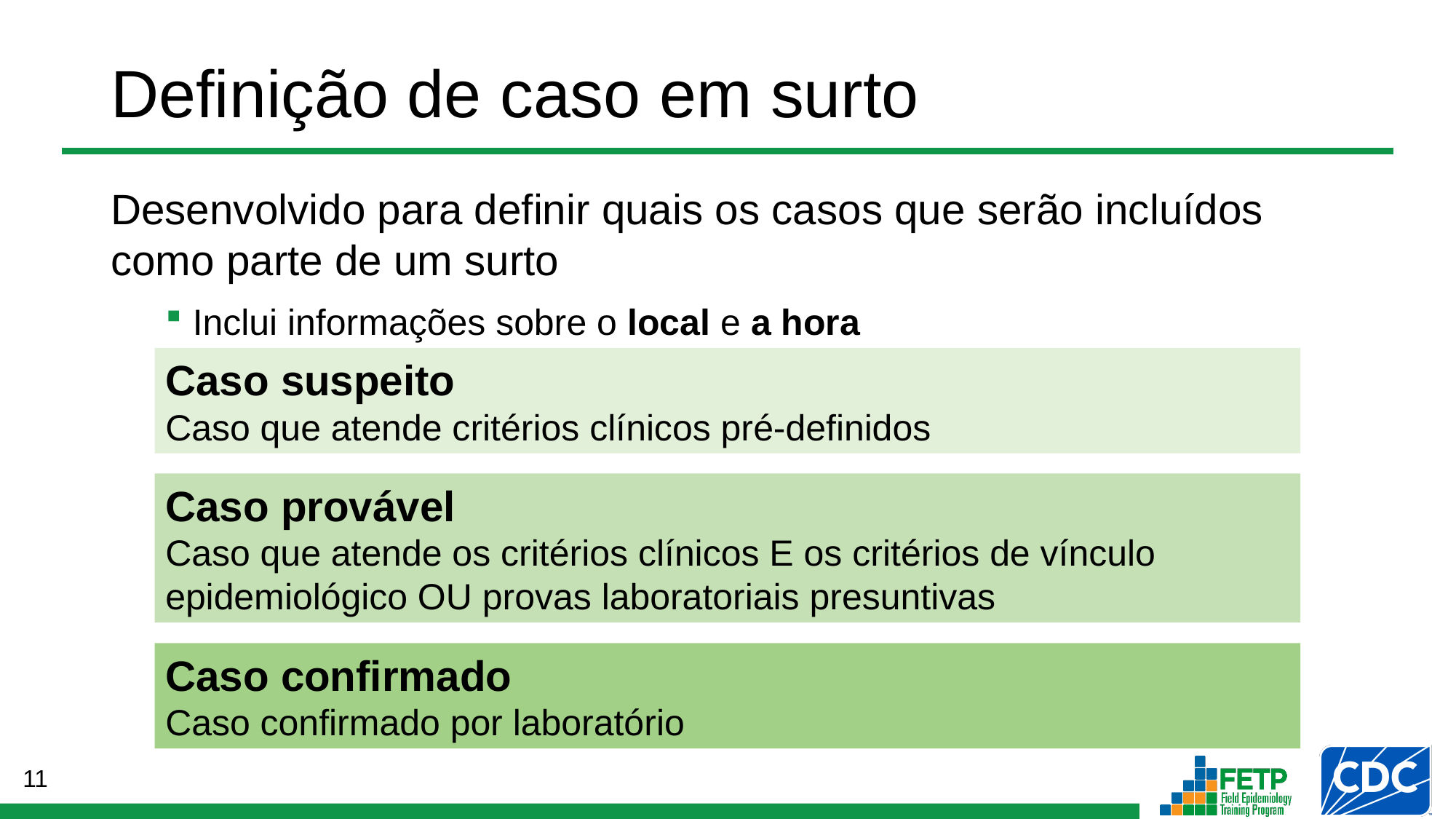

# Definição de caso em surto
Desenvolvido para definir quais os casos que serão incluídos como parte de um surto
Inclui informações sobre o local e a hora

Caso suspeito
Caso que atende critérios clínicos pré-definidos
Caso provável
Caso que atende os critérios clínicos E os critérios de vínculo epidemiológico OU provas laboratoriais presuntivas
Caso confirmado
Caso confirmado por laboratório